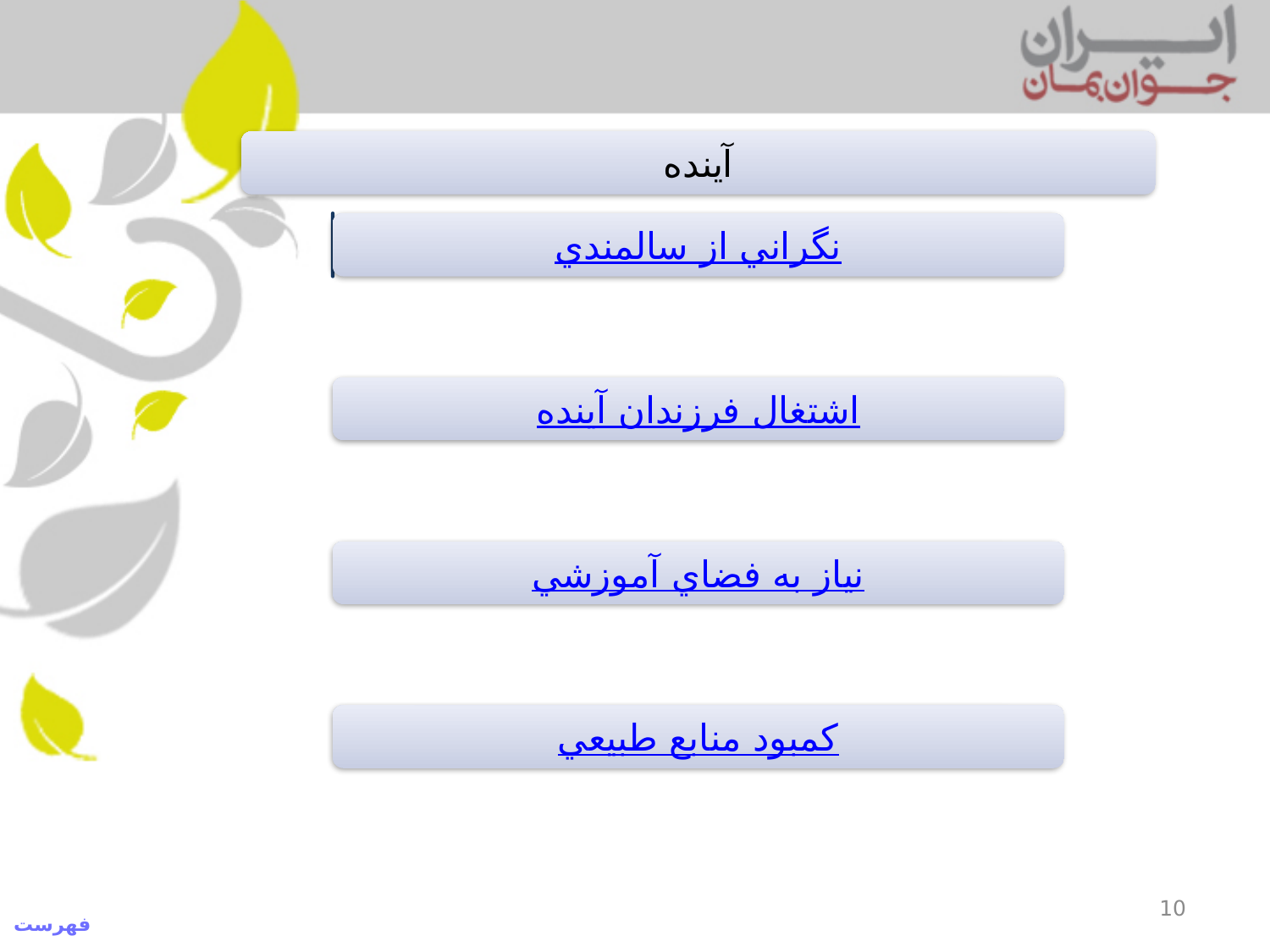

آينده
نگراني از سالمندي
اشتغال فرزندان آينده
نياز به فضاي آموزشي
كمبود منابع طبيعي
10